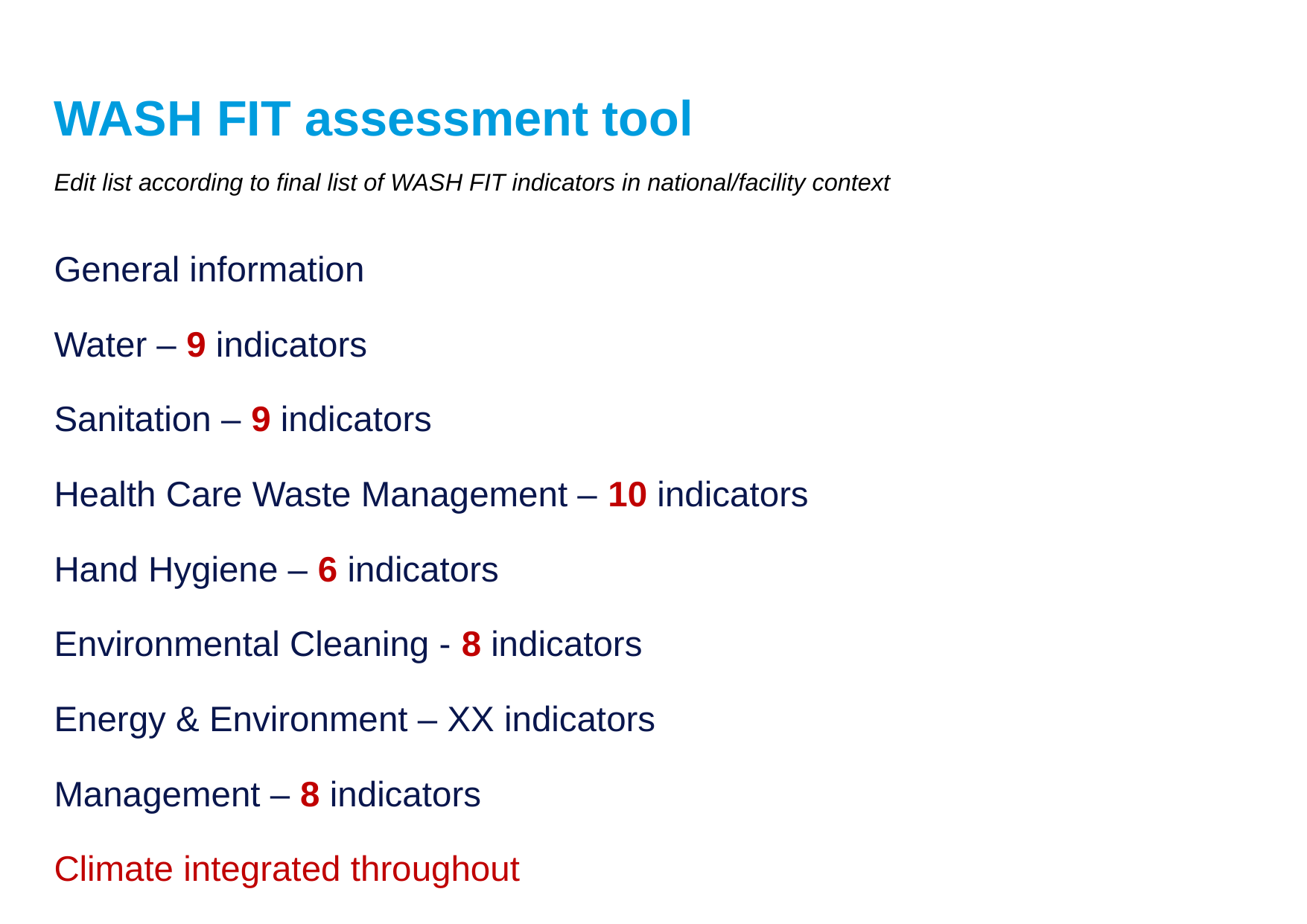

# WASH FIT assessment tool
Edit list according to final list of WASH FIT indicators in national/facility context
General information
Water – 9 indicators
Sanitation – 9 indicators
Health Care Waste Management – 10 indicators
Hand Hygiene – 6 indicators
Environmental Cleaning - 8 indicators
Energy & Environment – XX indicators
Management – 8 indicators
Climate integrated throughout